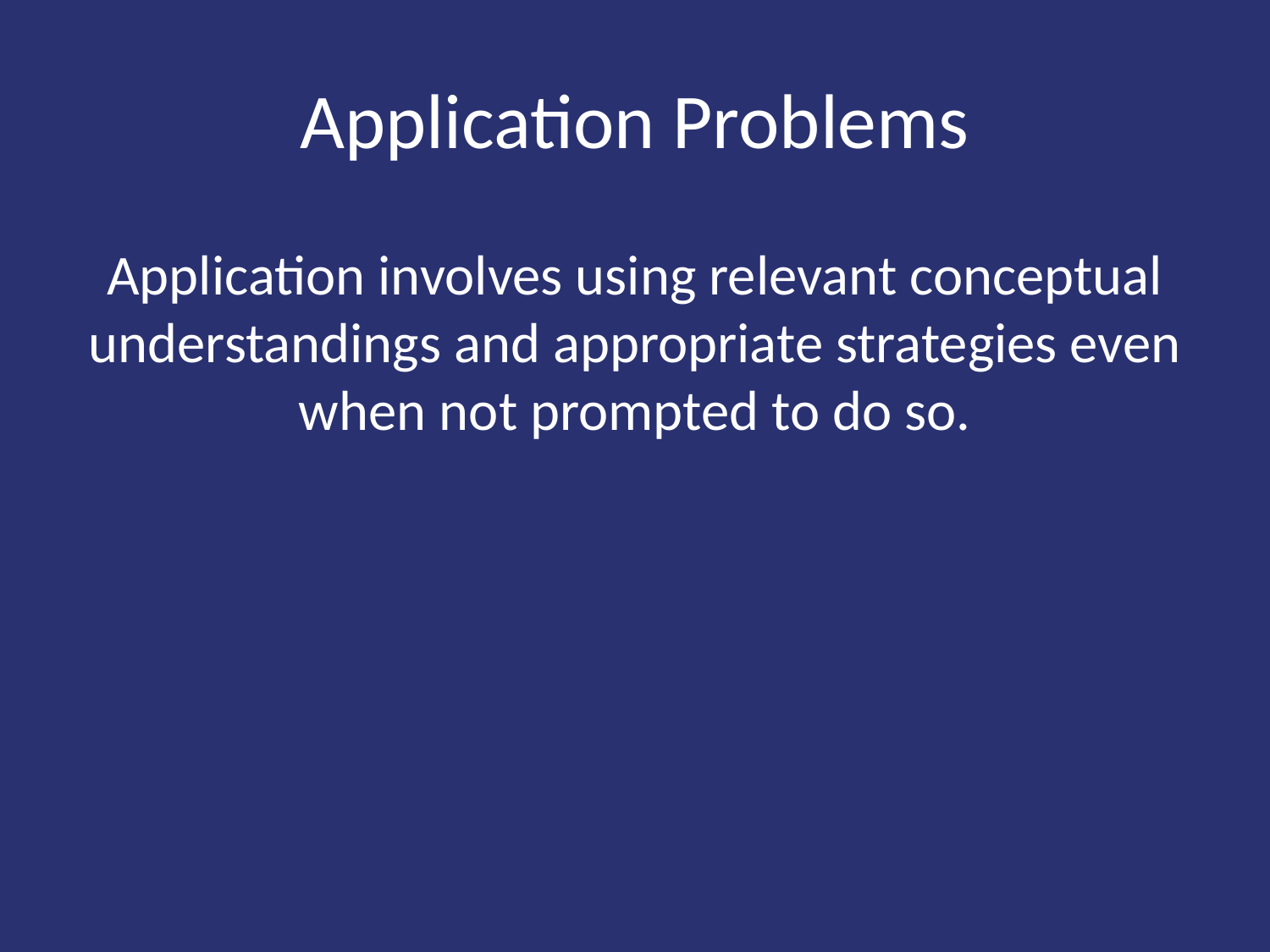

# Application Problems
Application involves using relevant conceptual understandings and appropriate strategies even when not prompted to do so.